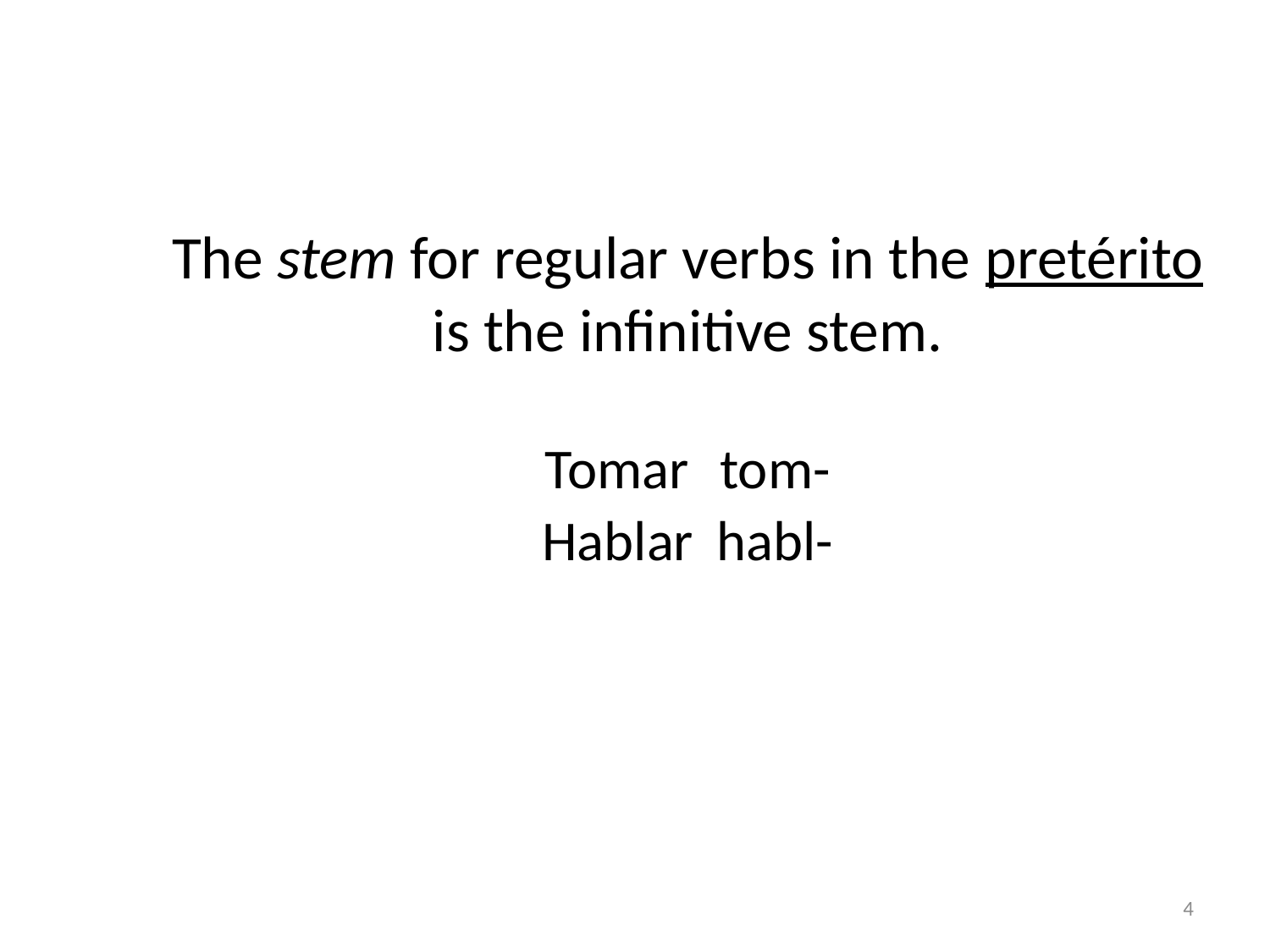

# The stem for regular verbs in the pretérito is the infinitive stem.
Tomar	tom-
Hablar	habl-

4